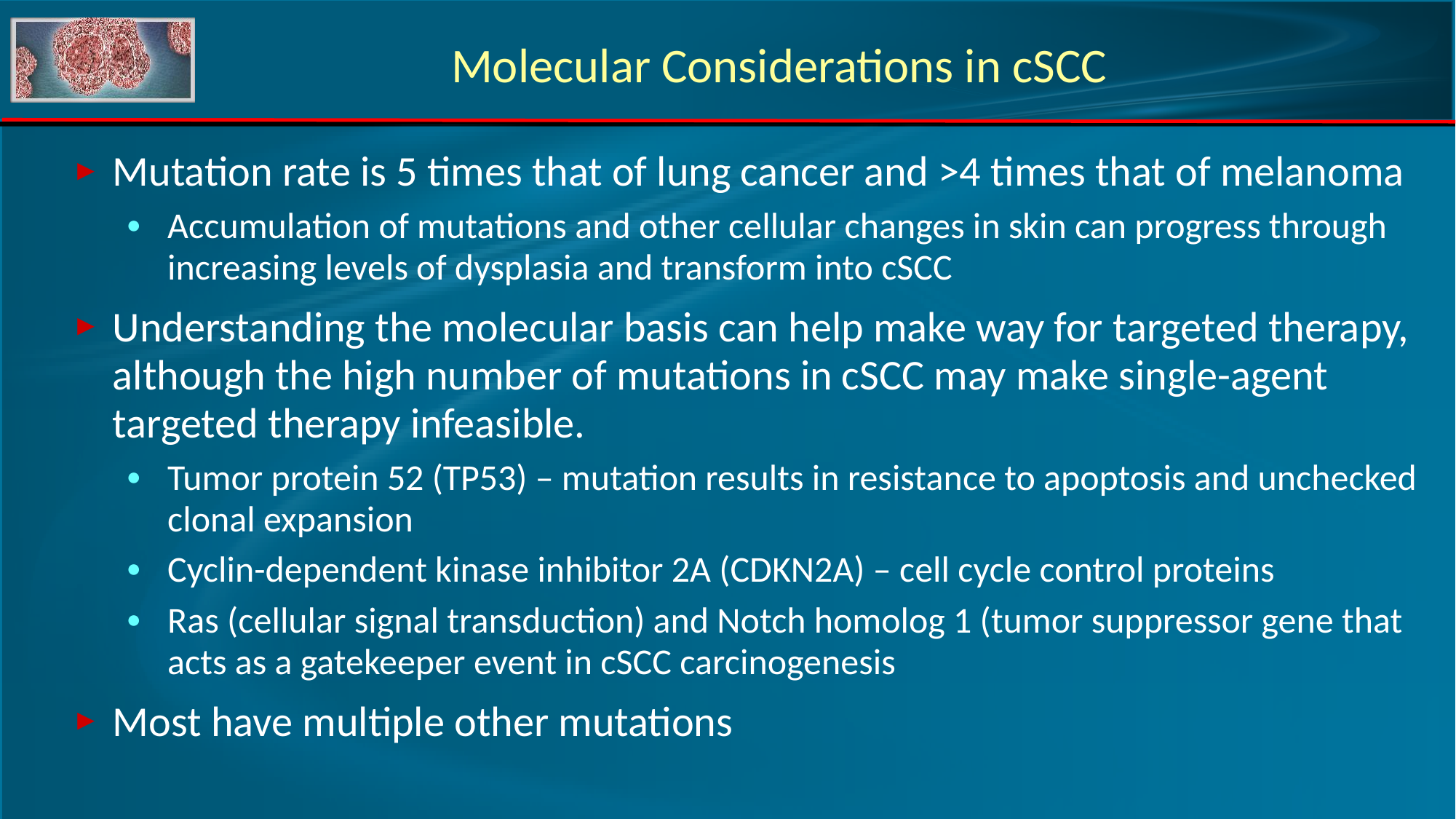

# Molecular Considerations in cSCC
Mutation rate is 5 times that of lung cancer and >4 times that of melanoma
Accumulation of mutations and other cellular changes in skin can progress through increasing levels of dysplasia and transform into cSCC
Understanding the molecular basis can help make way for targeted therapy, although the high number of mutations in cSCC may make single-agent targeted therapy infeasible.
Tumor protein 52 (TP53) – mutation results in resistance to apoptosis and unchecked clonal expansion
Cyclin-dependent kinase inhibitor 2A (CDKN2A) – cell cycle control proteins
Ras (cellular signal transduction) and Notch homolog 1 (tumor suppressor gene that acts as a gatekeeper event in cSCC carcinogenesis
Most have multiple other mutations